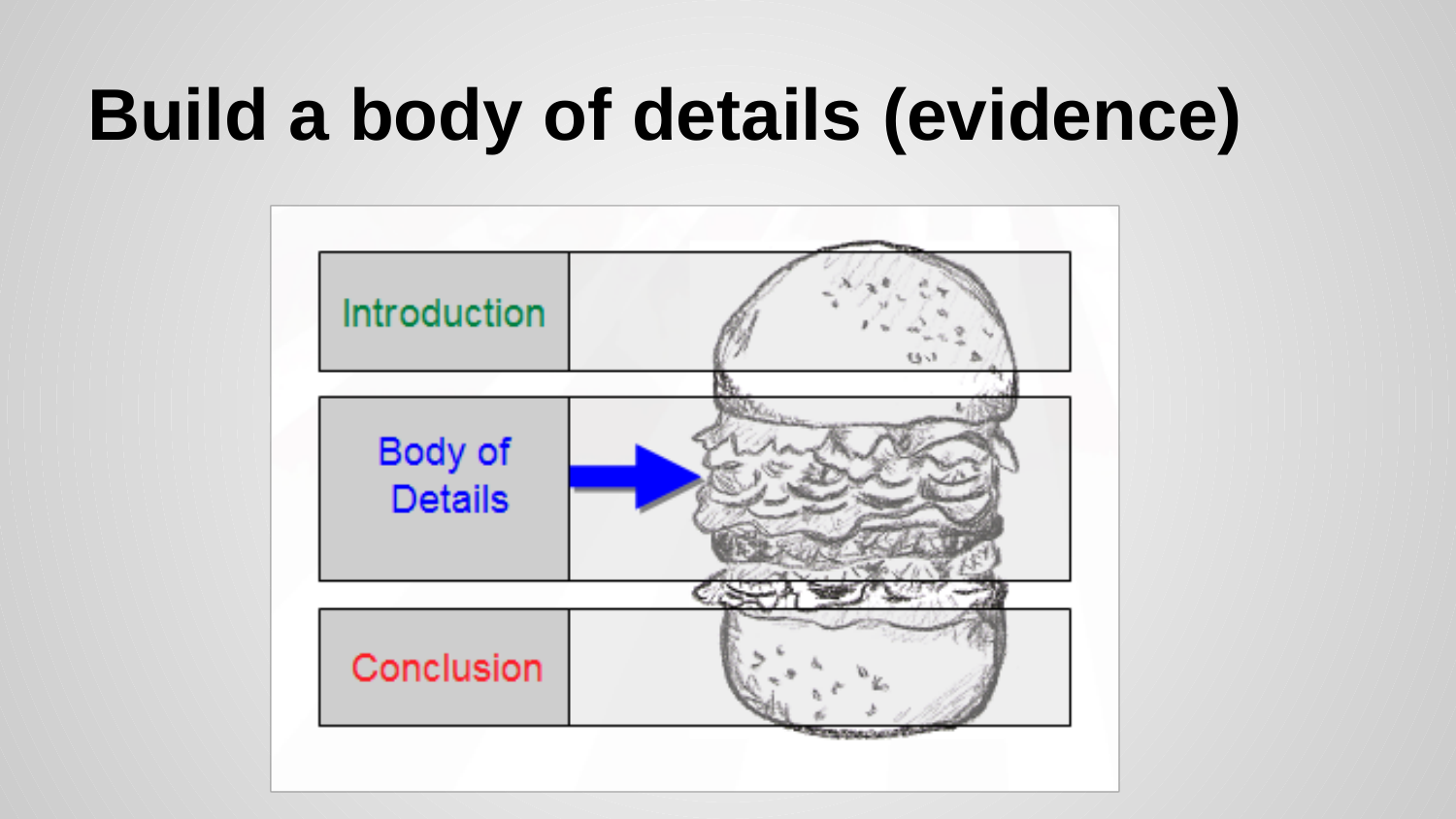

# Build a body of details (evidence)